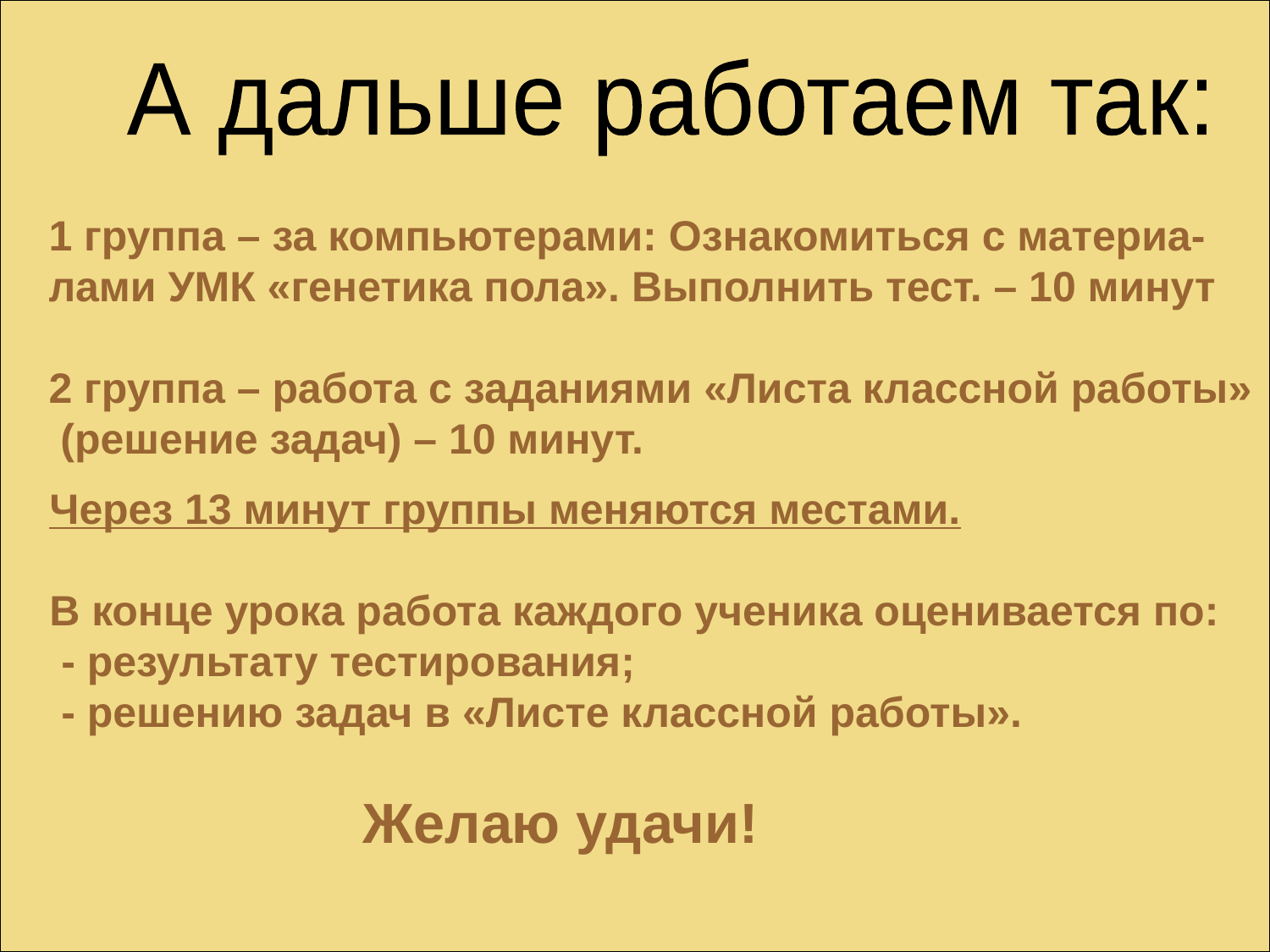

#

А дальше работаем так:
1 группа – за компьютерами: Ознакомиться с материа-
лами УМК «генетика пола». Выполнить тест. – 10 минут

2 группа – работа с заданиями «Листа классной работы»
 (решение задач) – 10 минут.

Через 13 минут группы меняются местами.

В конце урока работа каждого ученика оценивается по:
 - результату тестирования;
 - решению задач в «Листе классной работы».

                    Желаю удачи!